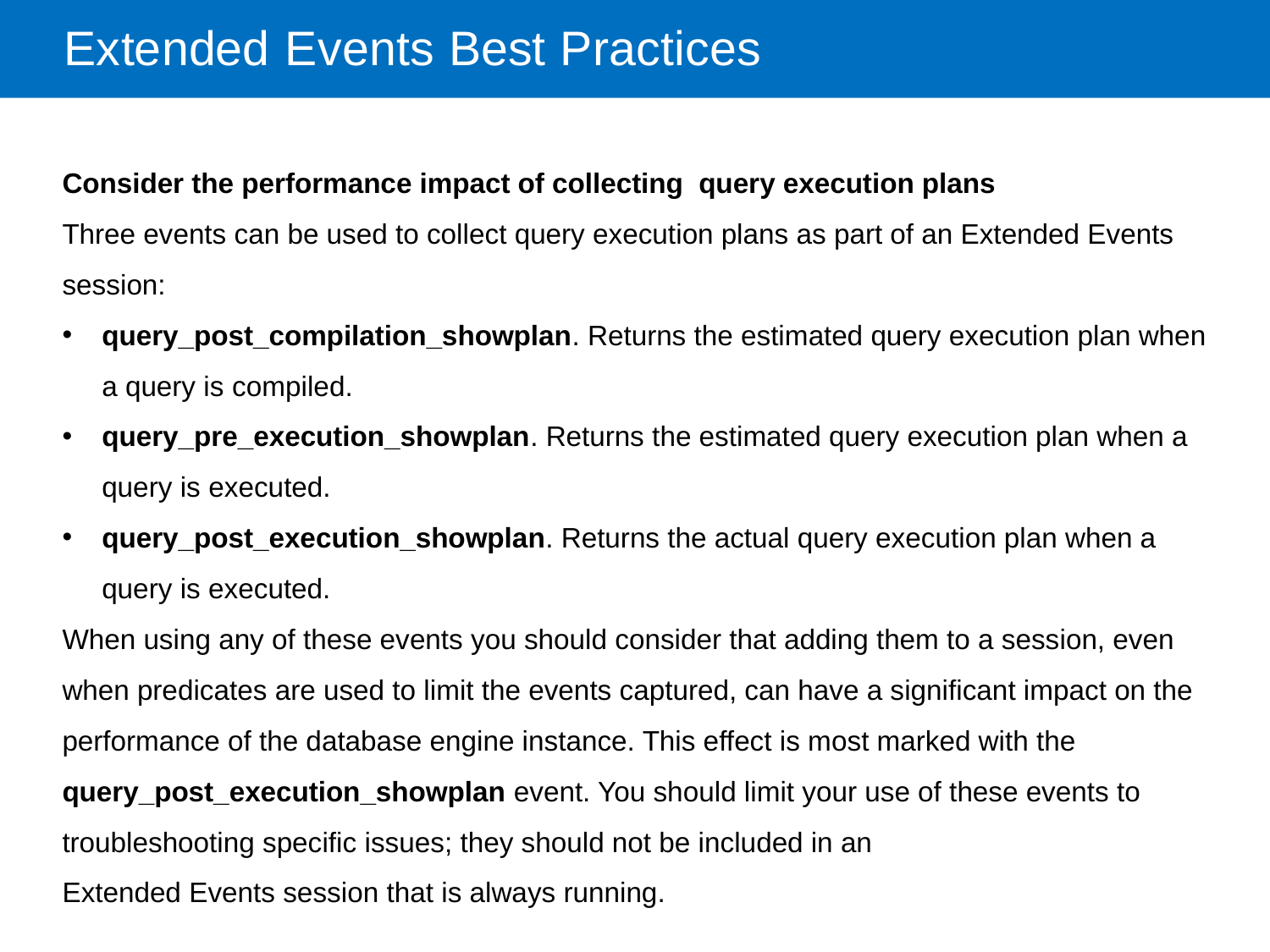

Extended Events Best Practices

Consider the performance impact of collecting  query execution plans
Three events can be used to collect query execution plans as part of an Extended Events session:
query_post_compilation_showplan. Returns the estimated query execution plan when a query is compiled.
query_pre_execution_showplan. Returns the estimated query execution plan when a query is executed.
query_post_execution_showplan. Returns the actual query execution plan when a query is executed.
When using any of these events you should consider that adding them to a session, even when predicates are used to limit the events captured, can have a significant impact on the performance of the database engine instance. This effect is most marked with the query_post_execution_showplan event. You should limit your use of these events to troubleshooting specific issues; they should not be included in an
Extended Events session that is always running.